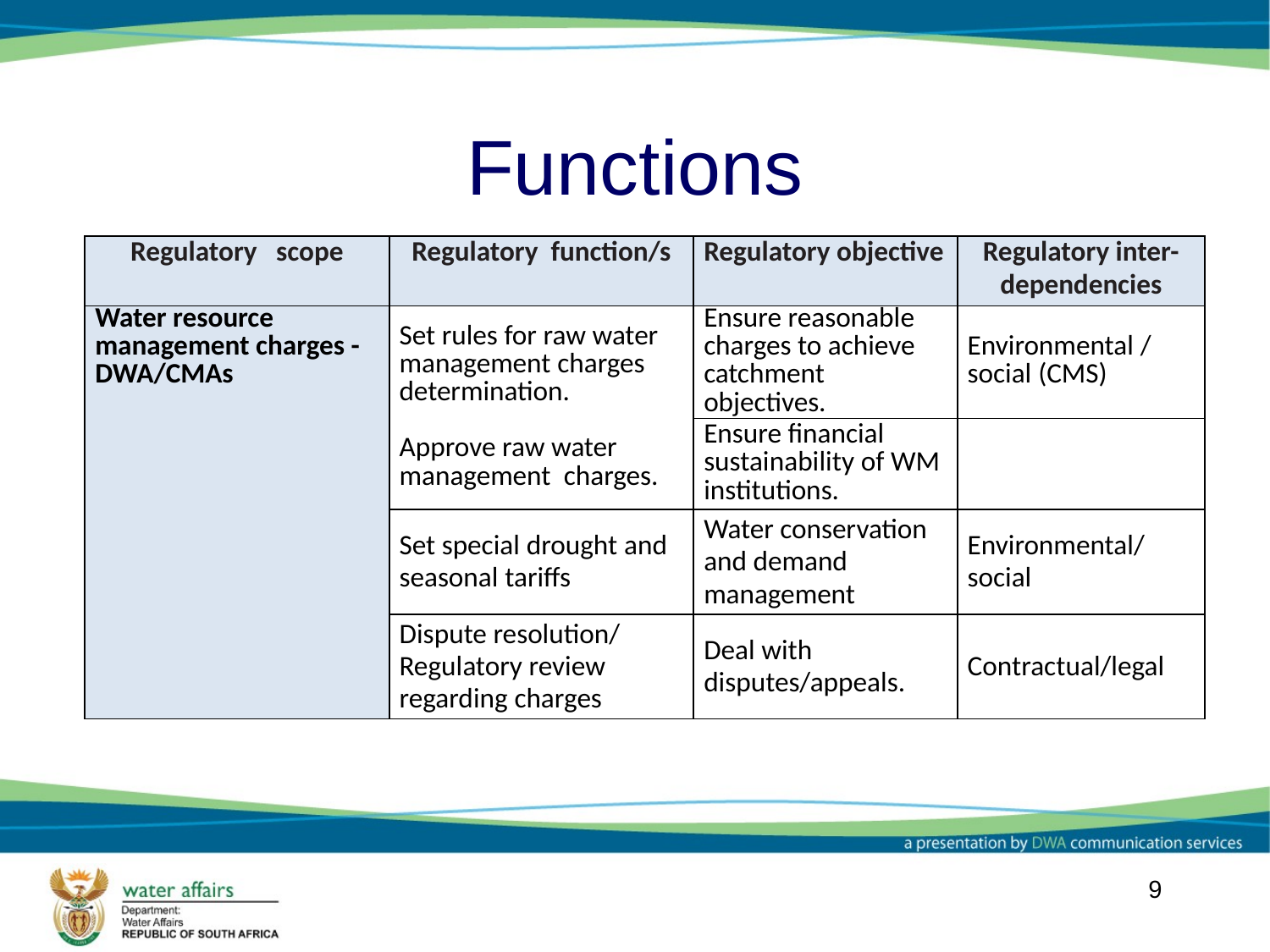

# Functions
| Regulatory scope | Regulatory function/s | Regulatory objective | Regulatory inter-dependencies |
| --- | --- | --- | --- |
| Water resource management charges - DWA/CMAs | Set rules for raw water management charges determination.   Approve raw water management charges. | Ensure reasonable charges to achieve catchment objectives. | Environmental / social (CMS) |
|  |  | Ensure financial sustainability of WM institutions. |  |
|  | Set special drought and seasonal tariffs | Water conservation and demand management | Environmental/social |
|  | Dispute resolution/ Regulatory review regarding charges | Deal with disputes/appeals. | Contractual/legal |

9